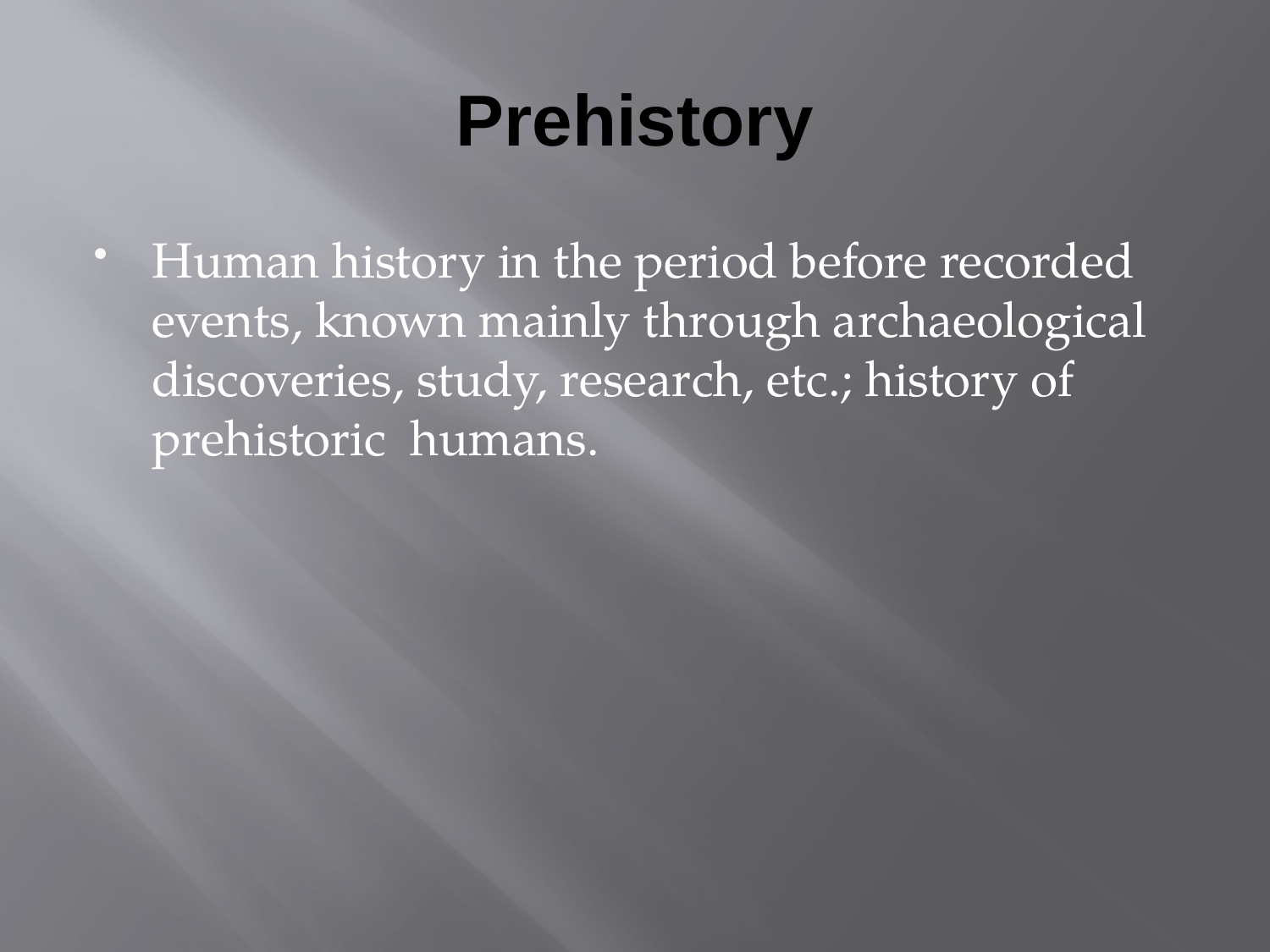

# Prehistory
Human history in the period before recorded events, known mainly through archaeological discoveries, study, research, etc.; history of prehistoric  humans.